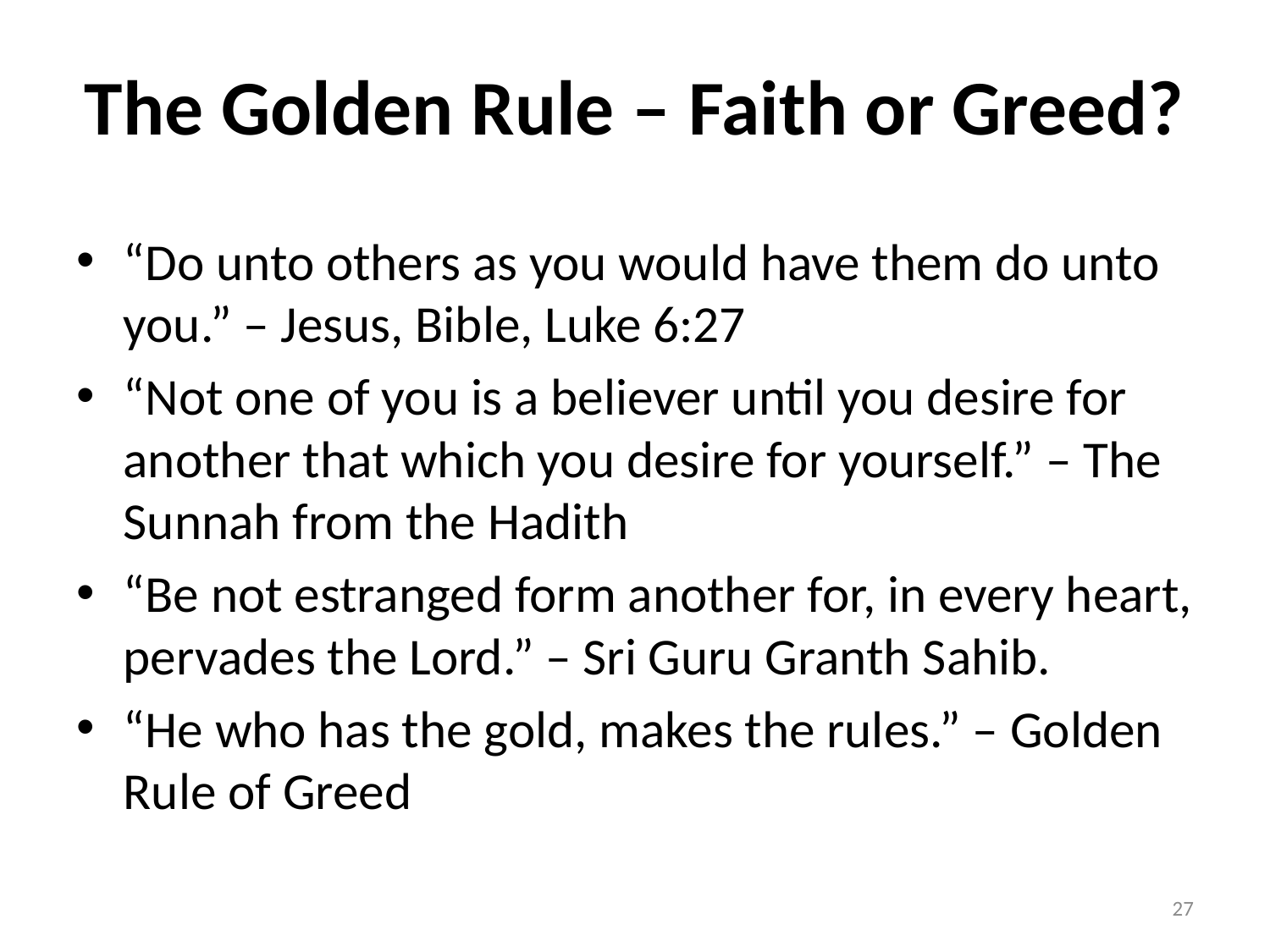

# The Golden Rule – Faith or Greed?
“Do unto others as you would have them do unto you.” – Jesus, Bible, Luke 6:27
“Not one of you is a believer until you desire for another that which you desire for yourself.” – The Sunnah from the Hadith
“Be not estranged form another for, in every heart, pervades the Lord.” – Sri Guru Granth Sahib.
“He who has the gold, makes the rules.” – Golden Rule of Greed
27